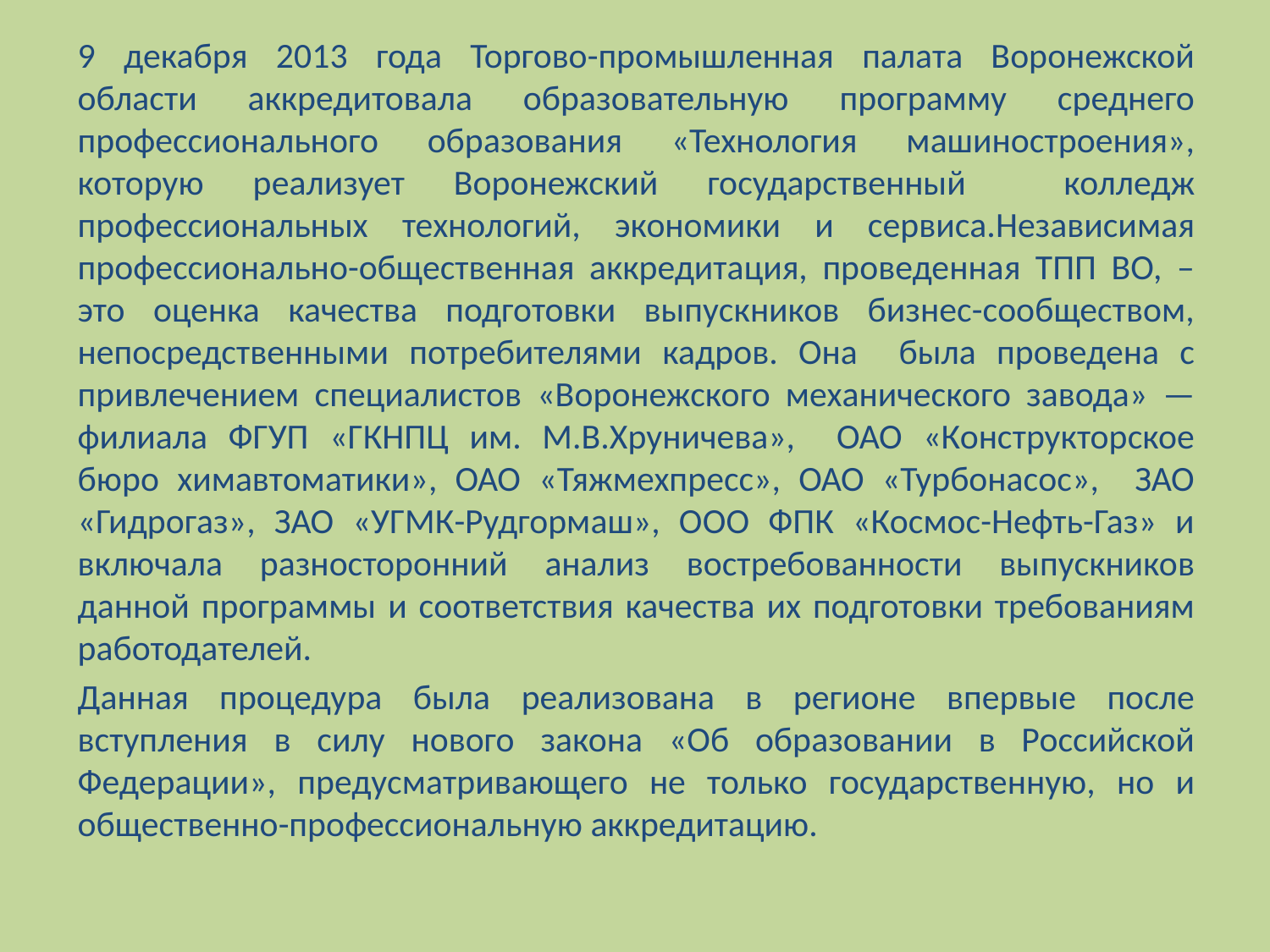

9 декабря 2013 года Торгово-промышленная палата Воронежской области аккредитовала образовательную программу среднего профессионального образования «Технология машиностроения», которую реализует Воронежский государственный  колледж профессиональных  технологий,  экономики  и  сервиса.Независимая профессионально-общественная аккредитация, проведенная ТПП ВО, – это оценка качества подготовки выпускников бизнес-сообществом, непосредственными потребителями кадров. Она  была проведена с привлечением специалистов «Воронежского механического завода» — филиала ФГУП «ГКНПЦ им. М.В.Хруничева»,  ОАО «Конструкторское бюро химавтоматики», ОАО «Тяжмехпресс», ОАО «Турбонасос»,  ЗАО «Гидрогаз», ЗАО «УГМК-Рудгормаш», ООО ФПК «Космос-Нефть-Газ» и включала разносторонний анализ востребованности выпускников данной программы и соответствия качества их подготовки требованиям работодателей.
Данная процедура была реализована в регионе впервые после вступления в силу нового закона «Об образовании в Российской Федерации», предусматривающего не только государственную, но и общественно-профессиональную аккредитацию.